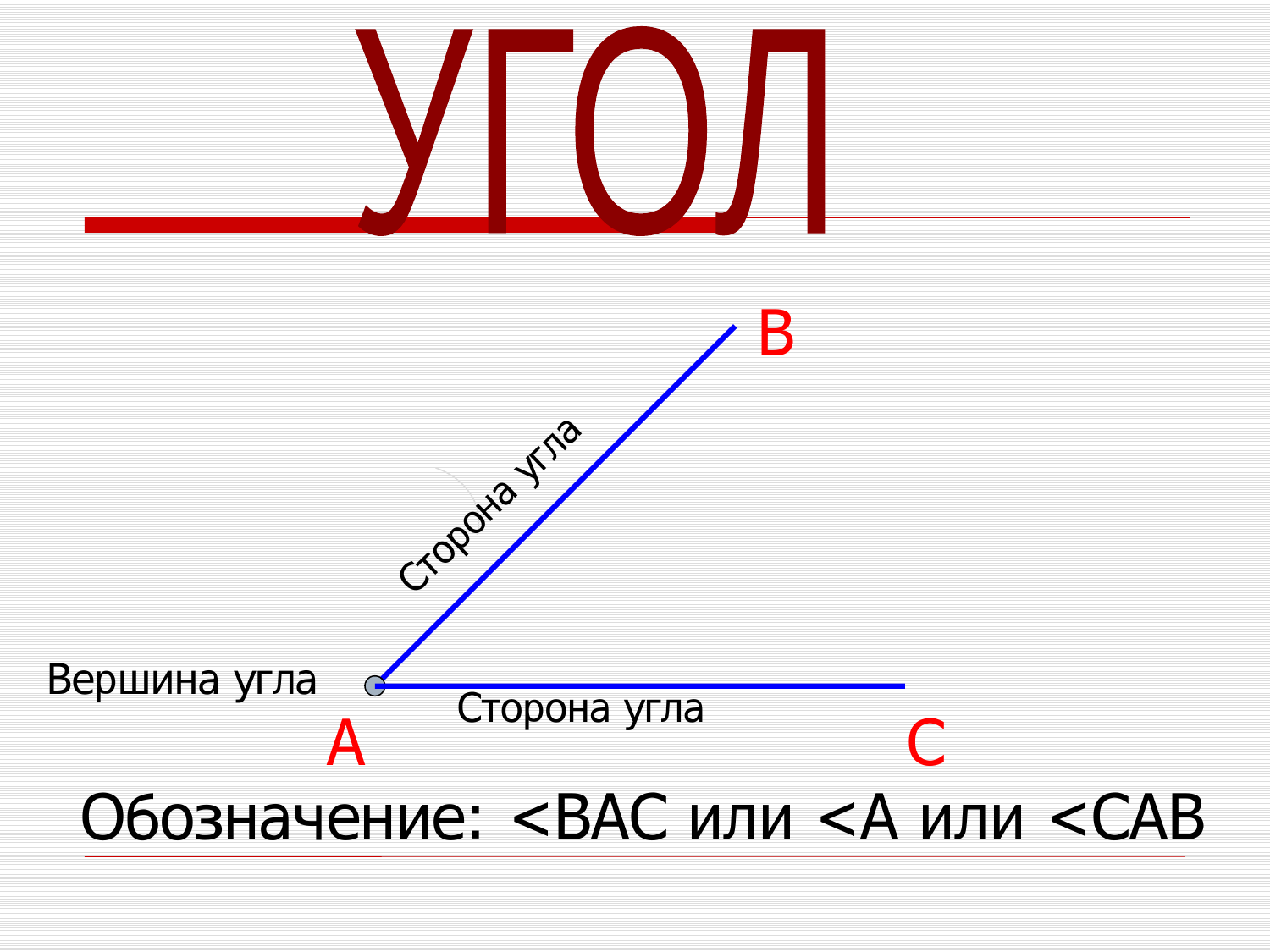

УГОЛ
В

Сторона угла

Вершина угла

Сторона угла

А
С
Обозначение: <ВАС или <А или <САВ